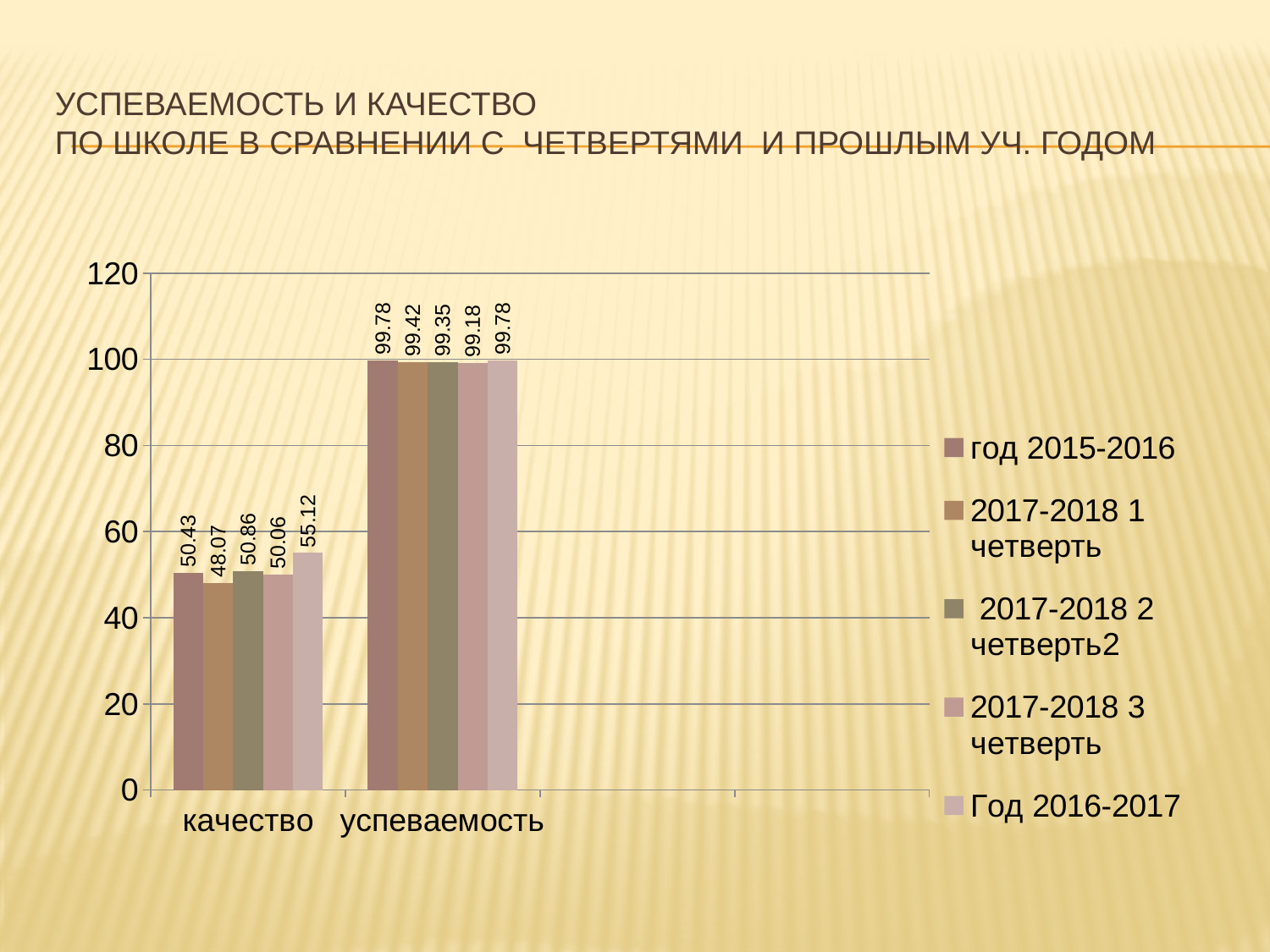

# Успеваемость и качество по школе в сравнении с  четвертями  и прошлым уч. годом

[unsupported chart]